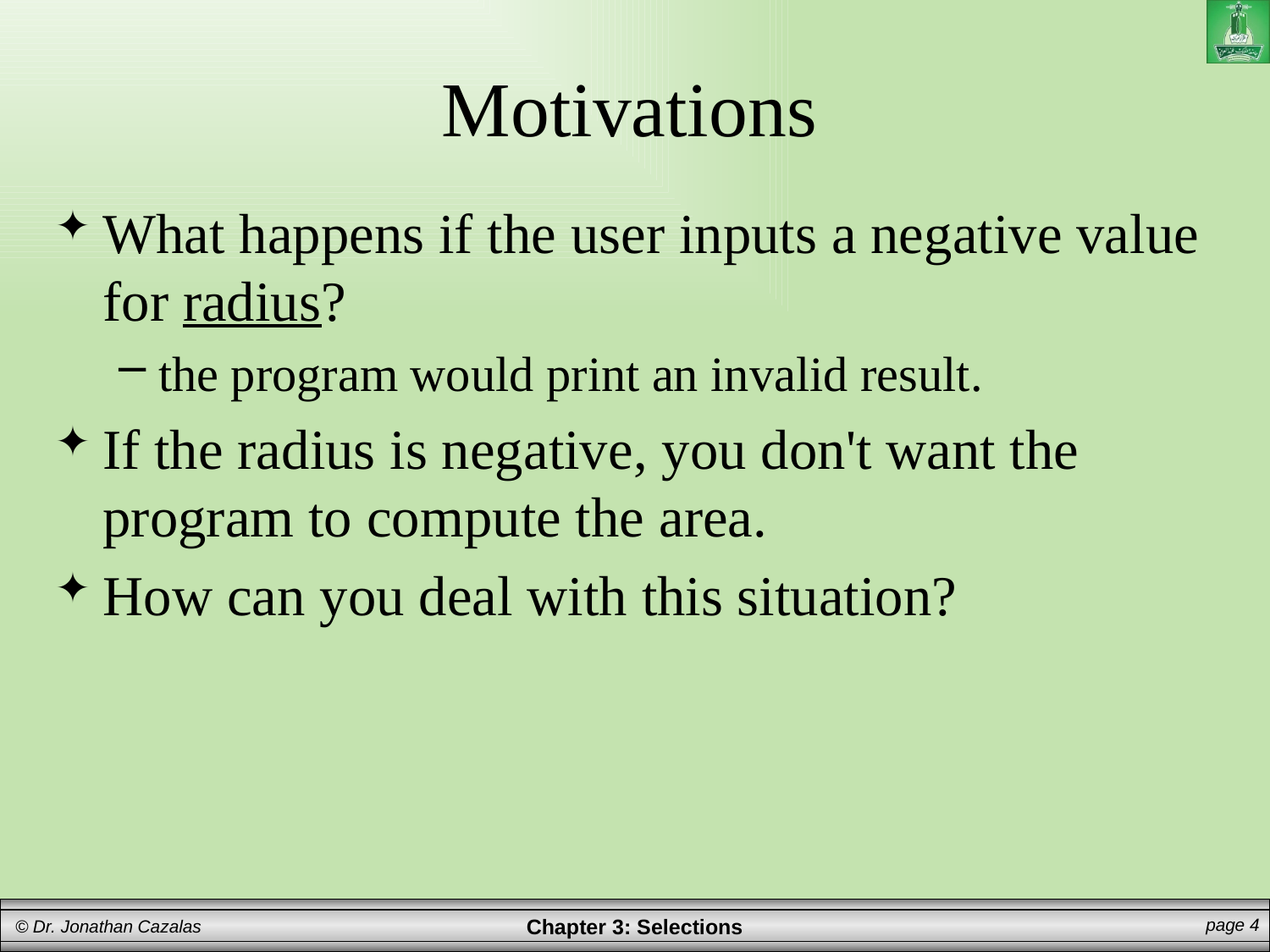

# Motivations
What happens if the user inputs a negative value for radius?
the program would print an invalid result.
If the radius is negative, you don't want the program to compute the area.
How can you deal with this situation?